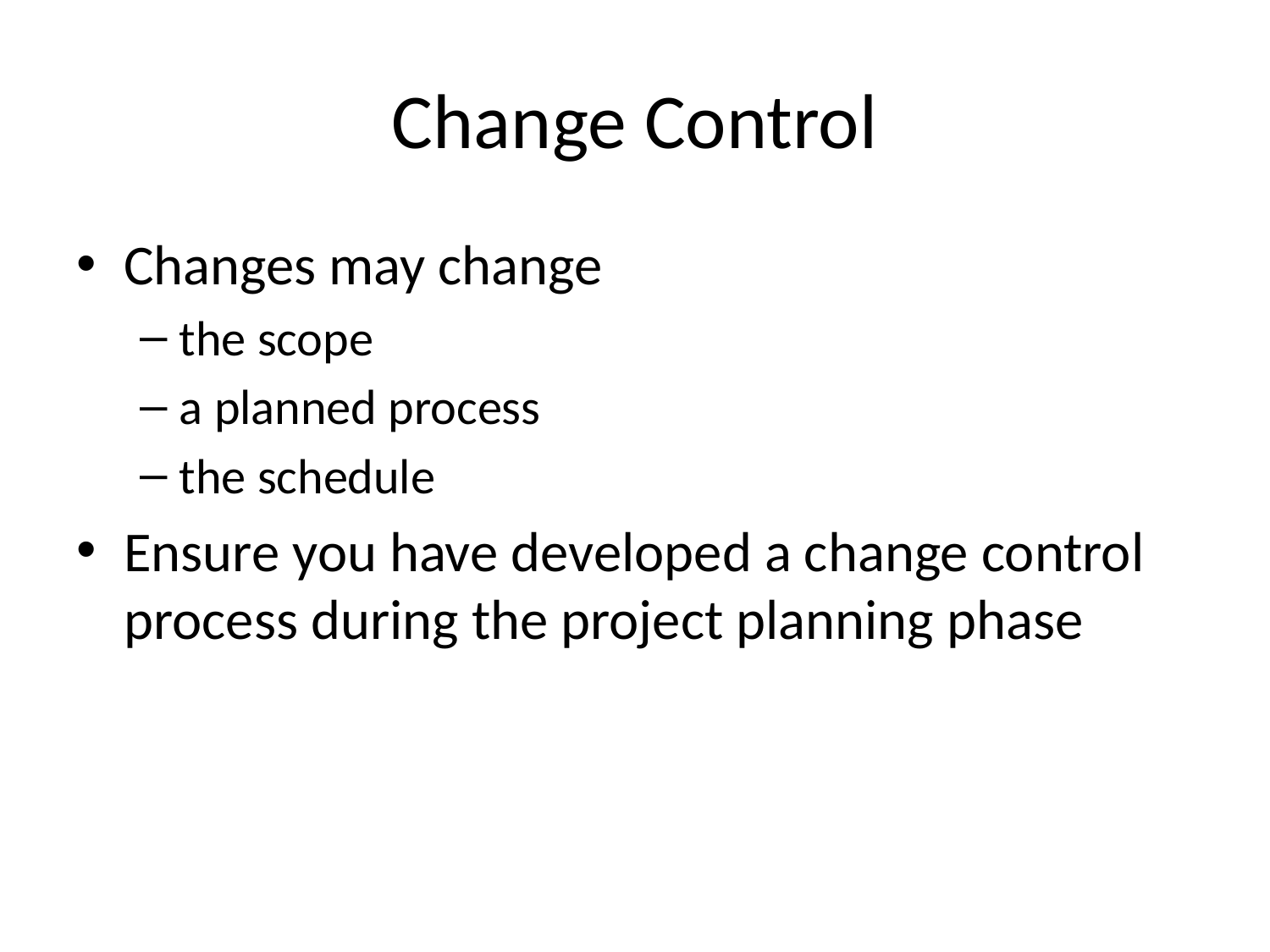

# Change Control
Changes may change
the scope
a planned process
the schedule
Ensure you have developed a change control process during the project planning phase